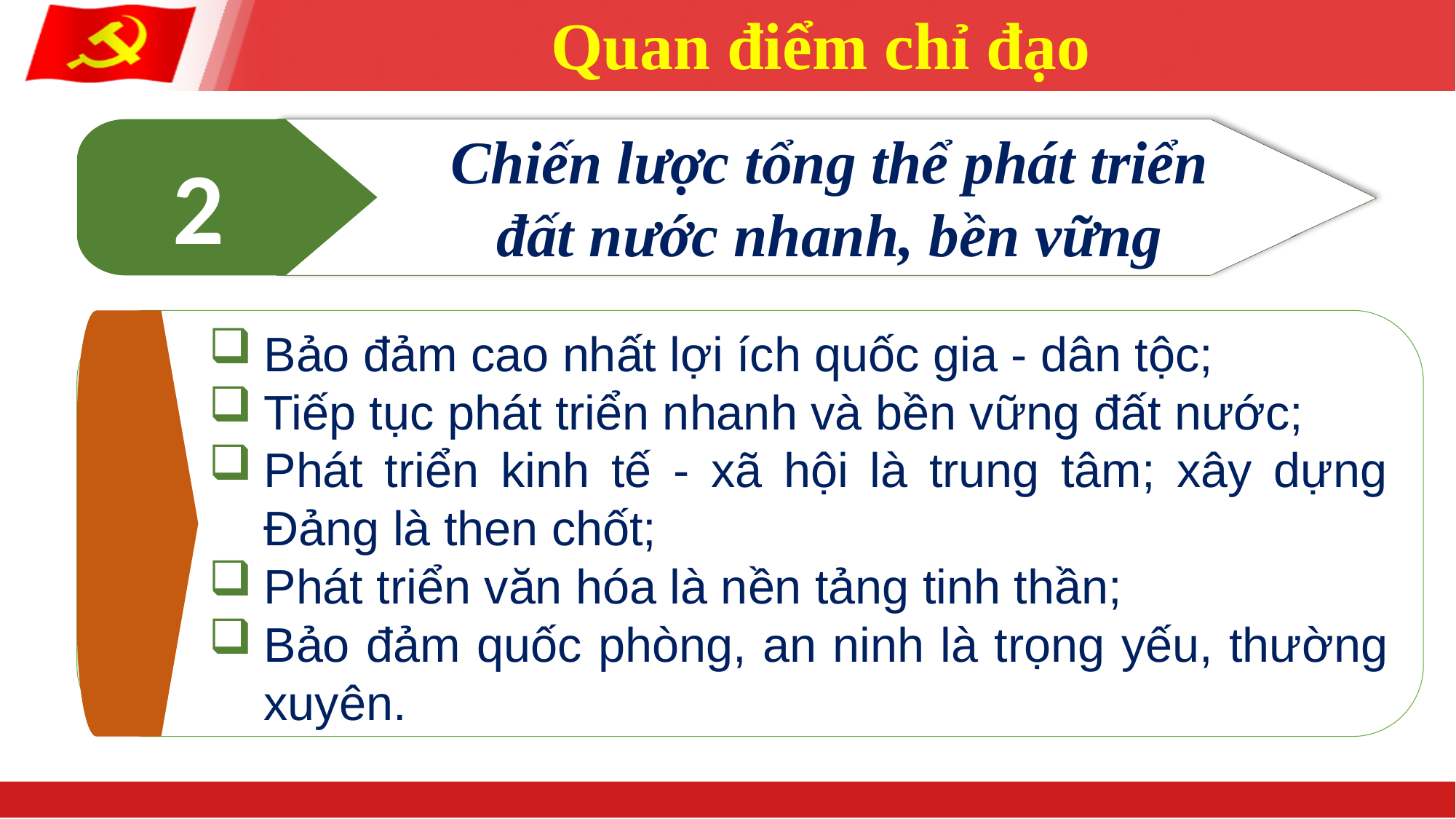

# Quan điểm chỉ đạo
Chiến lược tổng thể phát triển
đất nước nhanh, bền vững

2

Bảo đảm cao nhất lợi ích quốc gia - dân tộc;
Tiếp tục phát triển nhanh và bền vững đất nước;
Phát triển kinh tế - xã hội là trung tâm; xây dựng Đảng là then chốt;
Phát triển văn hóa là nền tảng tinh thần;
Bảo đảm quốc phòng, an ninh là trọng yếu, thường xuyên.